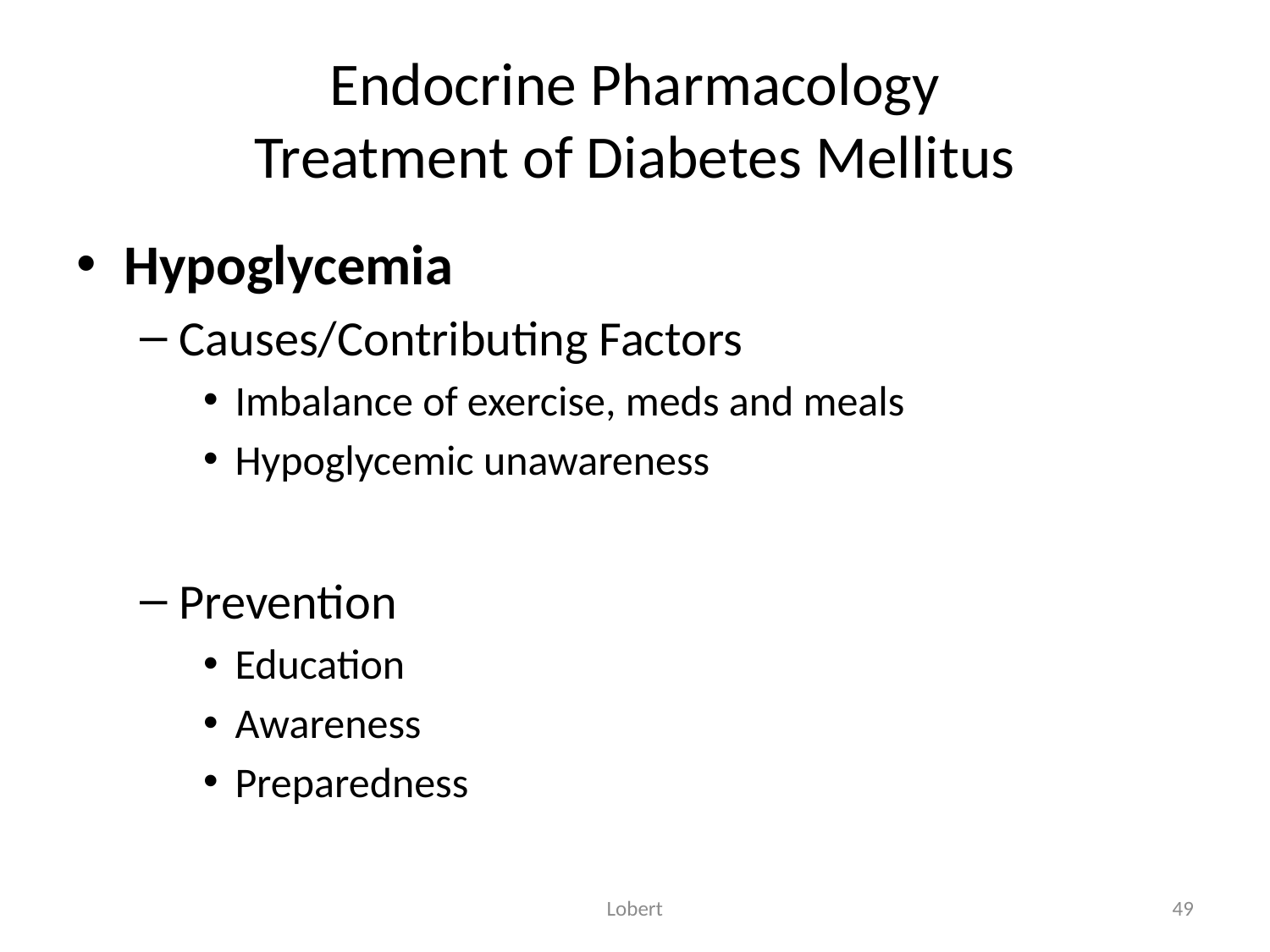

# Endocrine Pharmacology Treatment of Diabetes Mellitus
Hypoglycemia
Causes/Contributing Factors
Imbalance of exercise, meds and meals
Hypoglycemic unawareness

Prevention
Education
Awareness
Preparedness
Lobert
49